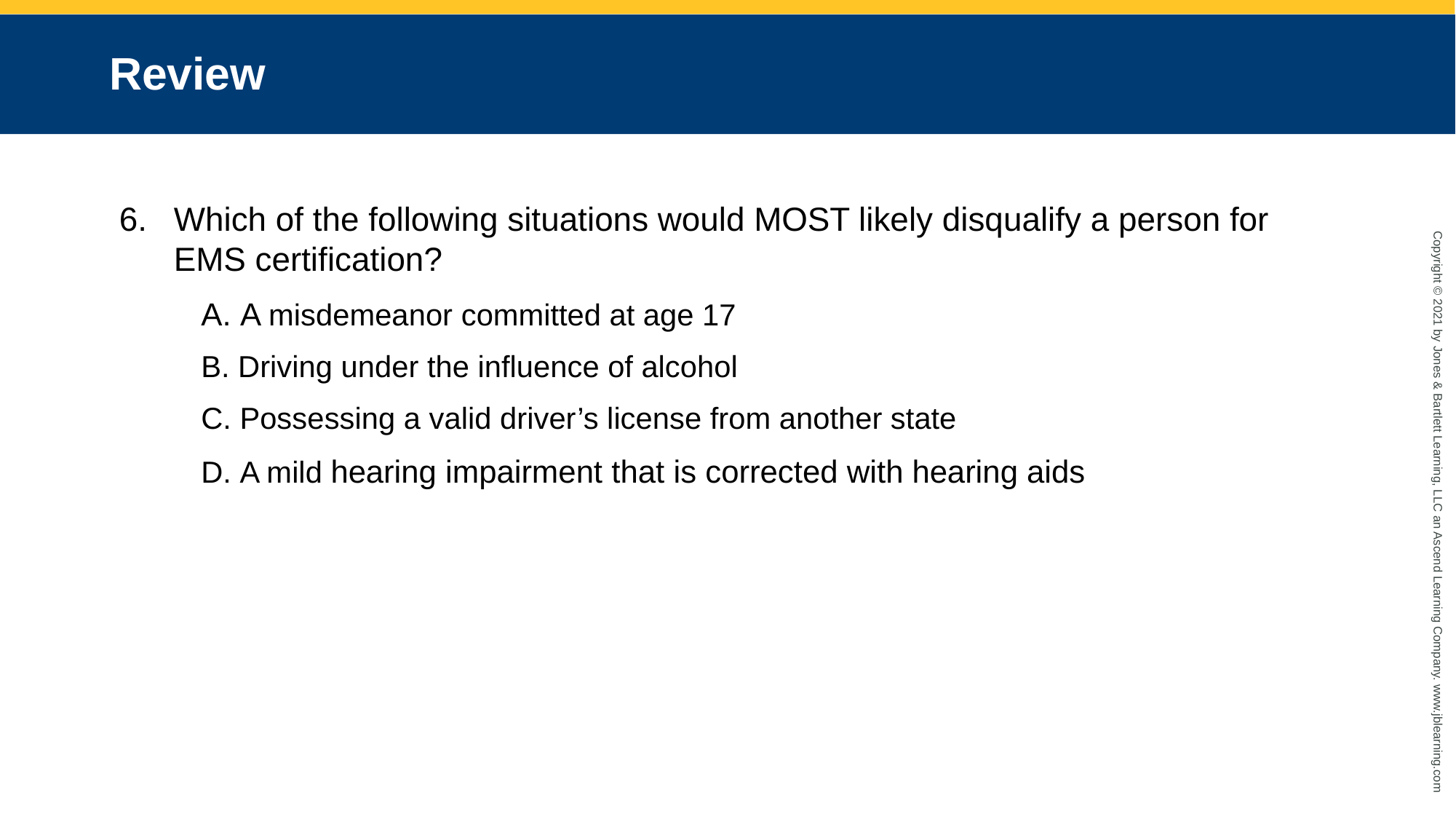

# Review
Which of the following situations would MOST likely disqualify a person for EMS certification?
 A misdemeanor committed at age 17
 Driving under the influence of alcohol
 Possessing a valid driver’s license from another state
 A mild hearing impairment that is corrected with hearing aids